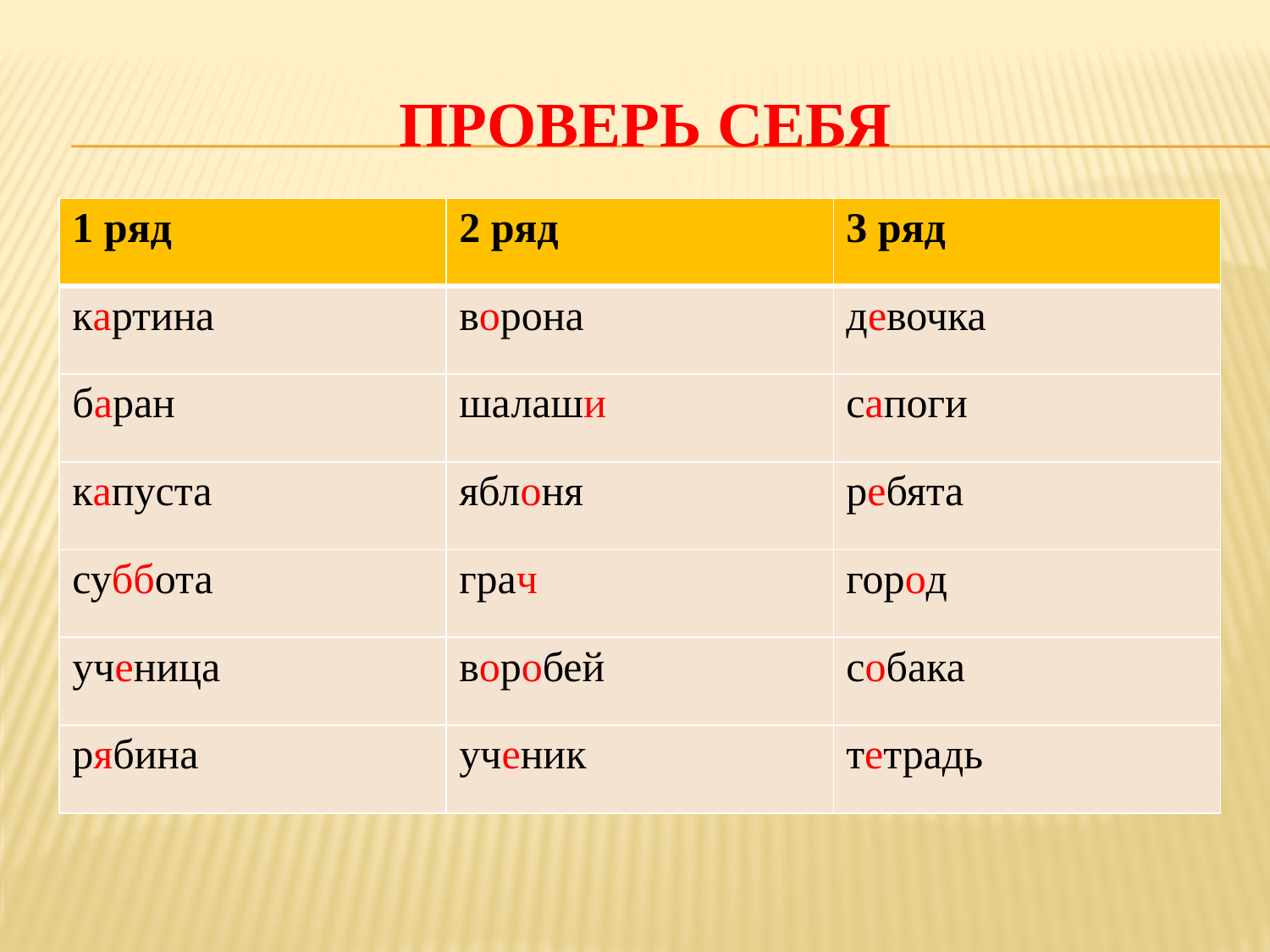

# Проверь себя
| 1 ряд | 2 ряд | 3 ряд |
| --- | --- | --- |
| картина | ворона | девочка |
| баран | шалаши | сапоги |
| капуста | яблоня | ребята |
| суббота | грач | город |
| ученица | воробей | собака |
| рябина | ученик | тетрадь |